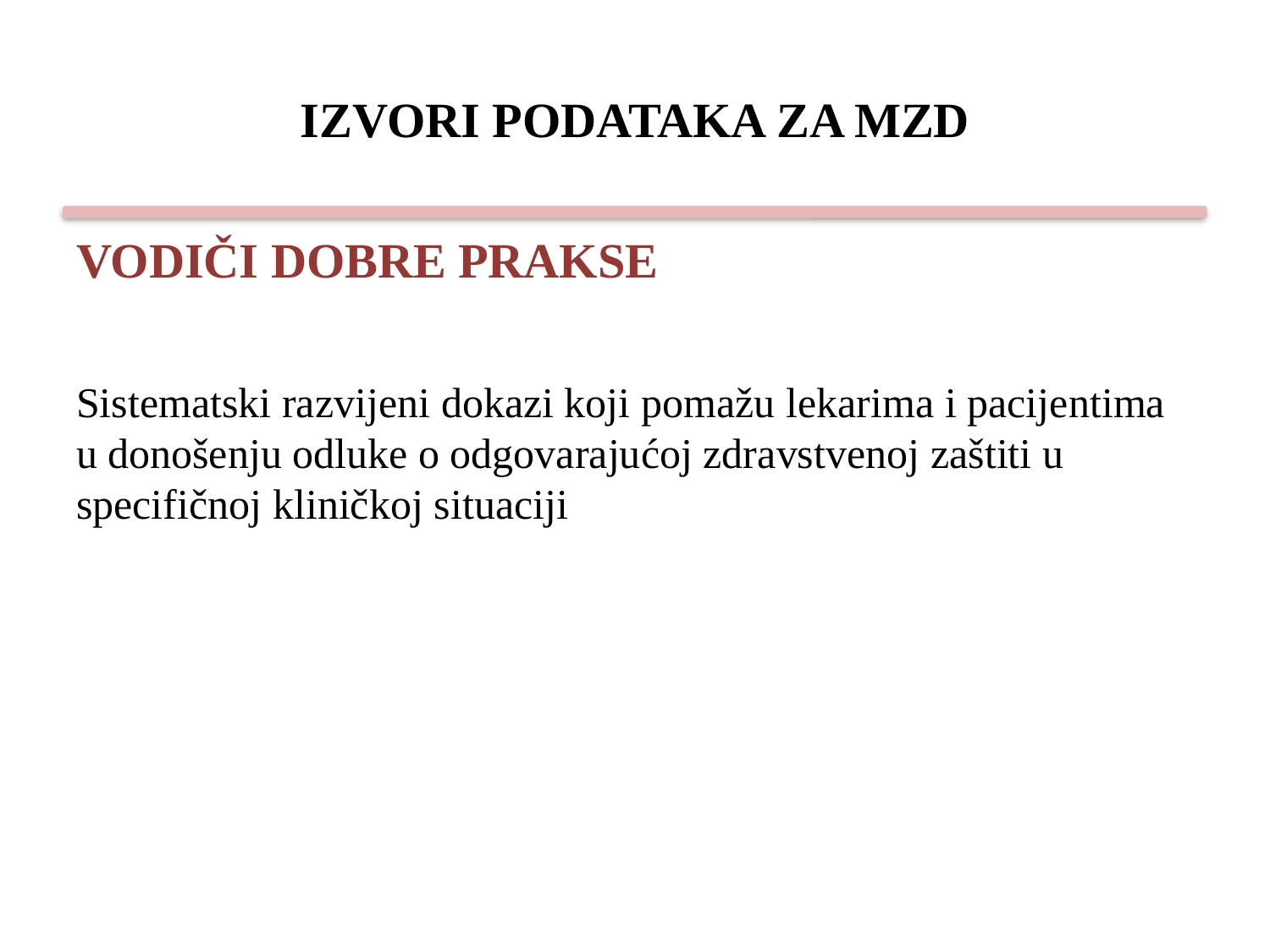

# IZVORI PODATAKA ZA MZD

VODIČI DOBRE PRAKSE

Sistematski razvijeni dokazi koji pomažu lekarima i pacijentima u donošenju odluke o odgovarajućoj zdravstvenoj zaštiti u specifičnoj kliničkoj situaciji